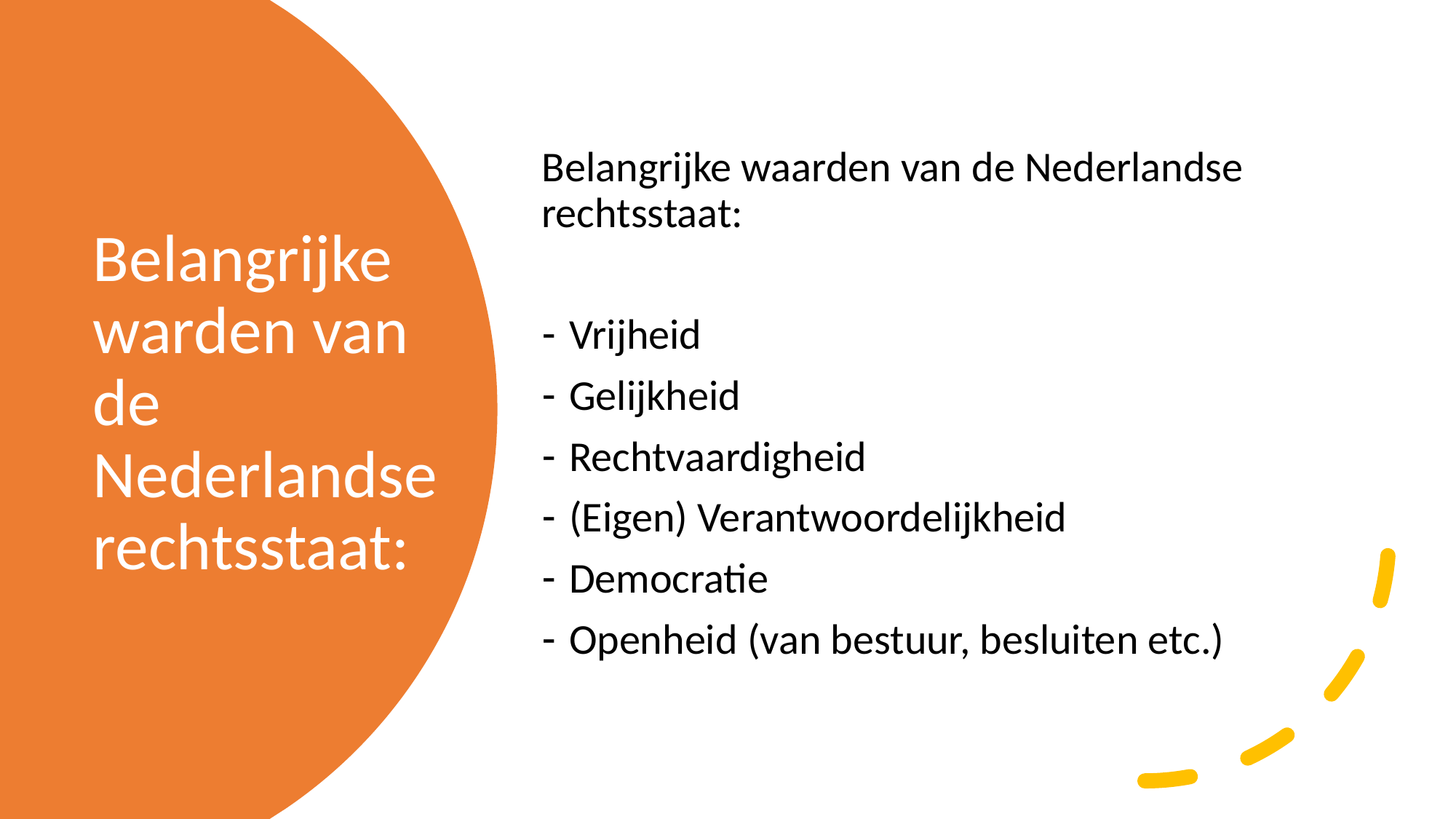

Belangrijke waarden van de Nederlandse rechtsstaat:

Vrijheid
Gelijkheid
Rechtvaardigheid
(Eigen) Verantwoordelijkheid
Democratie
Openheid (van bestuur, besluiten etc.)
# Belangrijke warden van de Nederlandse rechtsstaat: